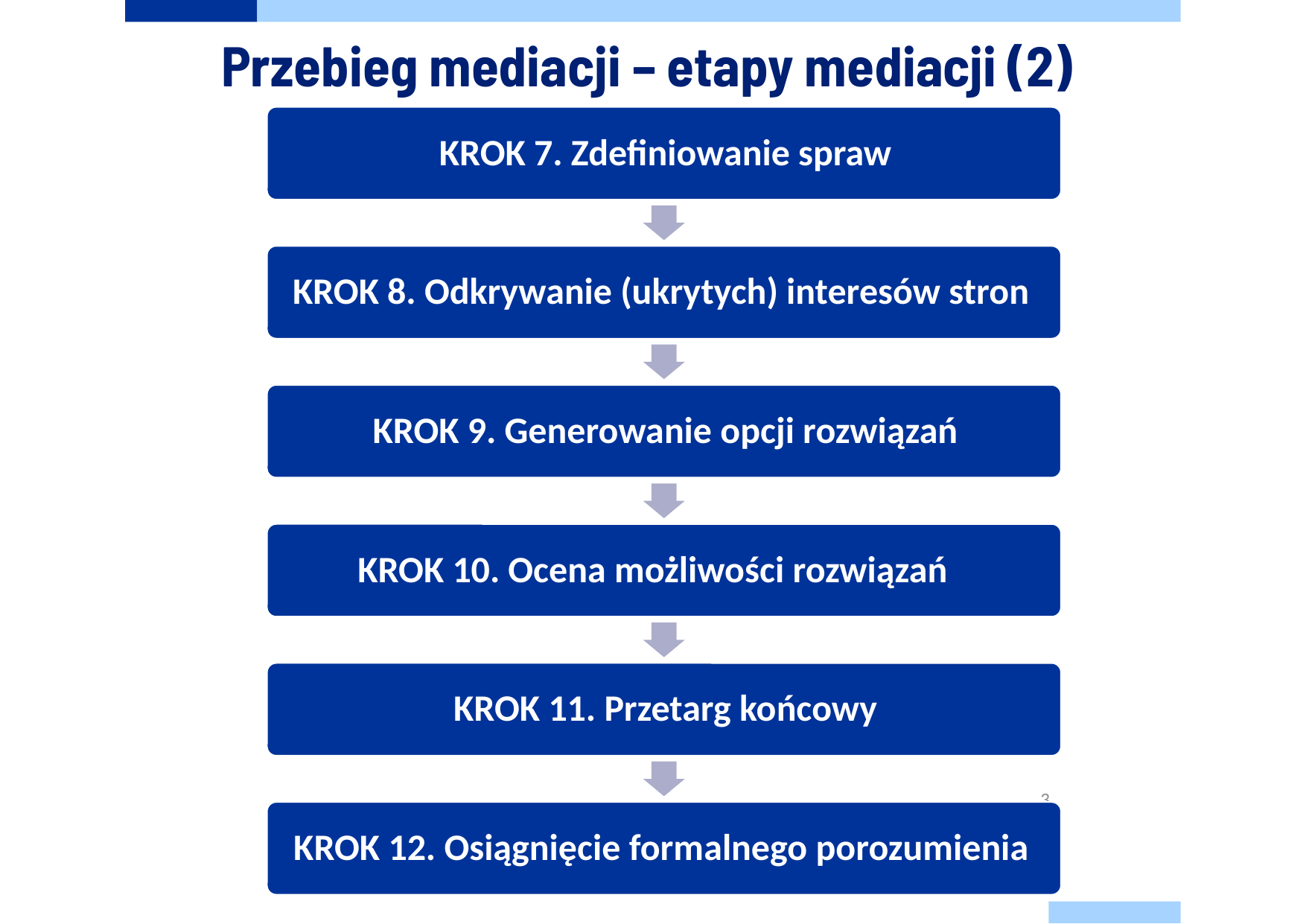

# Przebieg mediacji – etapy mediacji (2)
KROK 7. Zdefiniowanie spraw

KROK 8. Odkrywanie (ukrytych) interesów stron

KROK 9. Generowanie opcji rozwiązań

KROK 10. Ocena możliwości rozwiązań

KROK 11. Przetarg końcowy

KROK 12. Osiągnięcie formalnego porozumienia
3